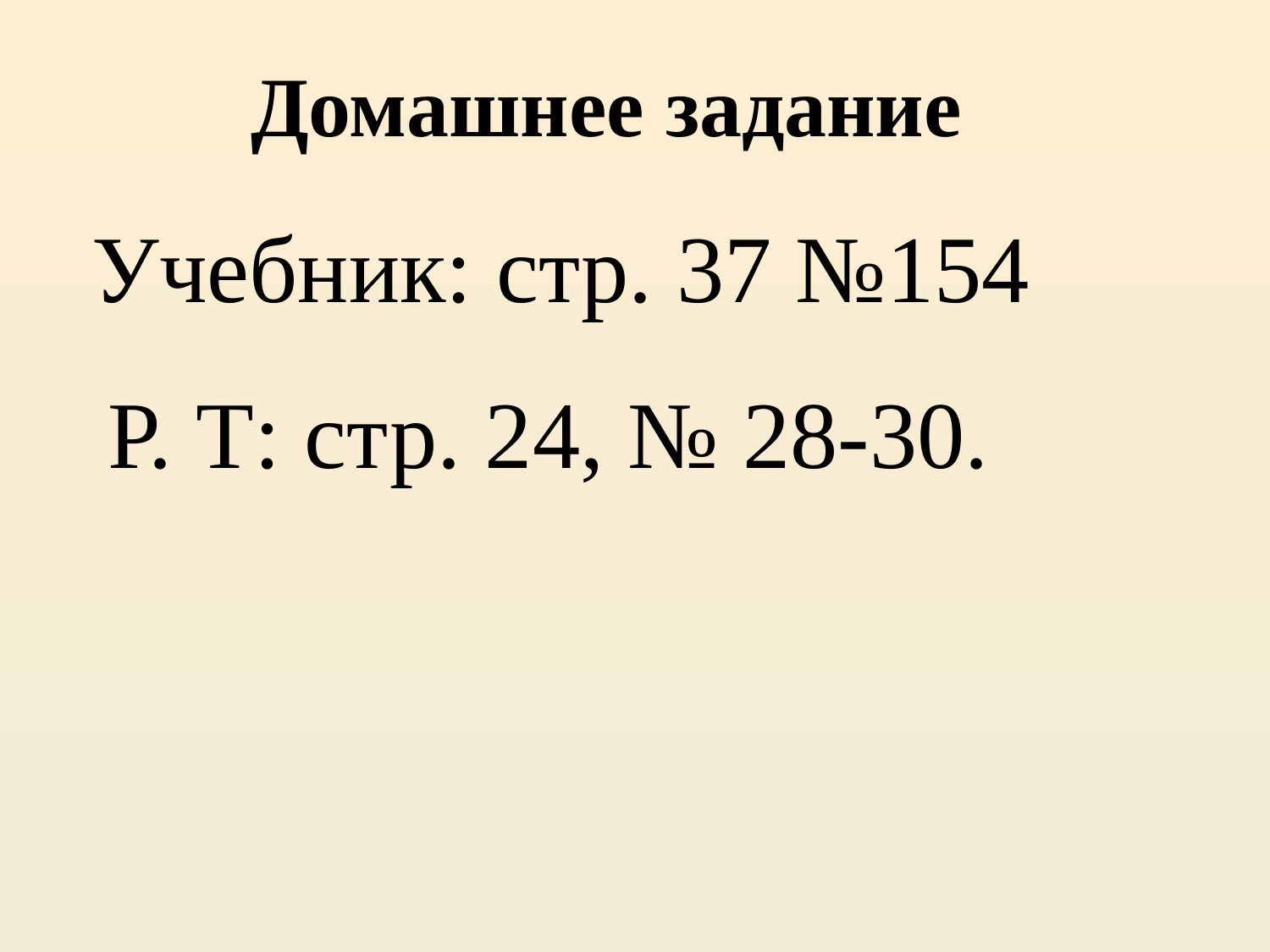

Домашнее задание
Учебник: стр. 37 №154
Р. Т: стр. 24, № 28-30.